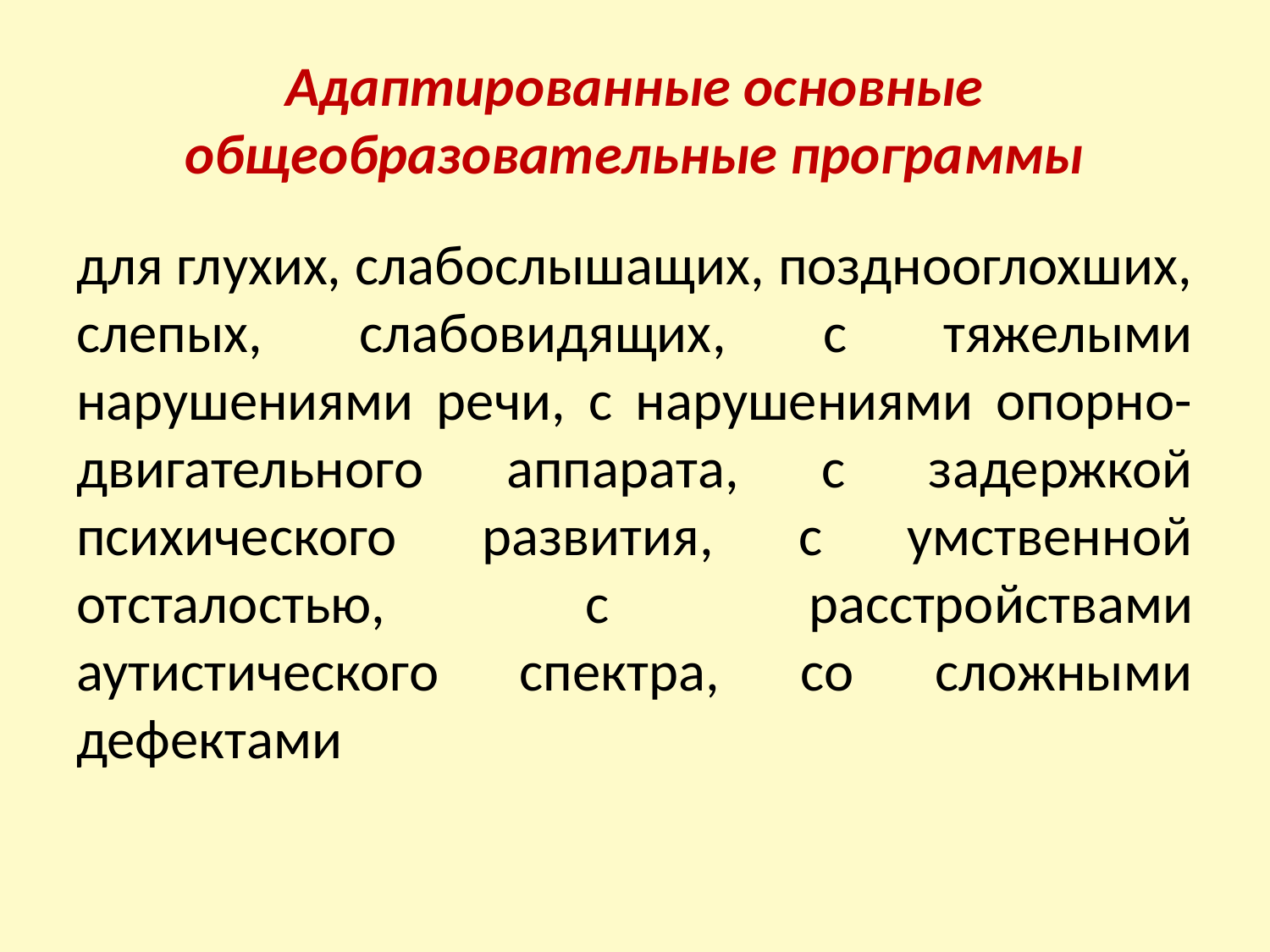

# Адаптированные основные общеобразовательные программы
для глухих, слабослышащих, позднооглохших, слепых, слабовидящих, с тяжелыми нарушениями речи, с нарушениями опорно-двигательного аппарата, с задержкой психического развития, с умственной отсталостью, с расстройствами аутистического спектра, со сложными дефектами